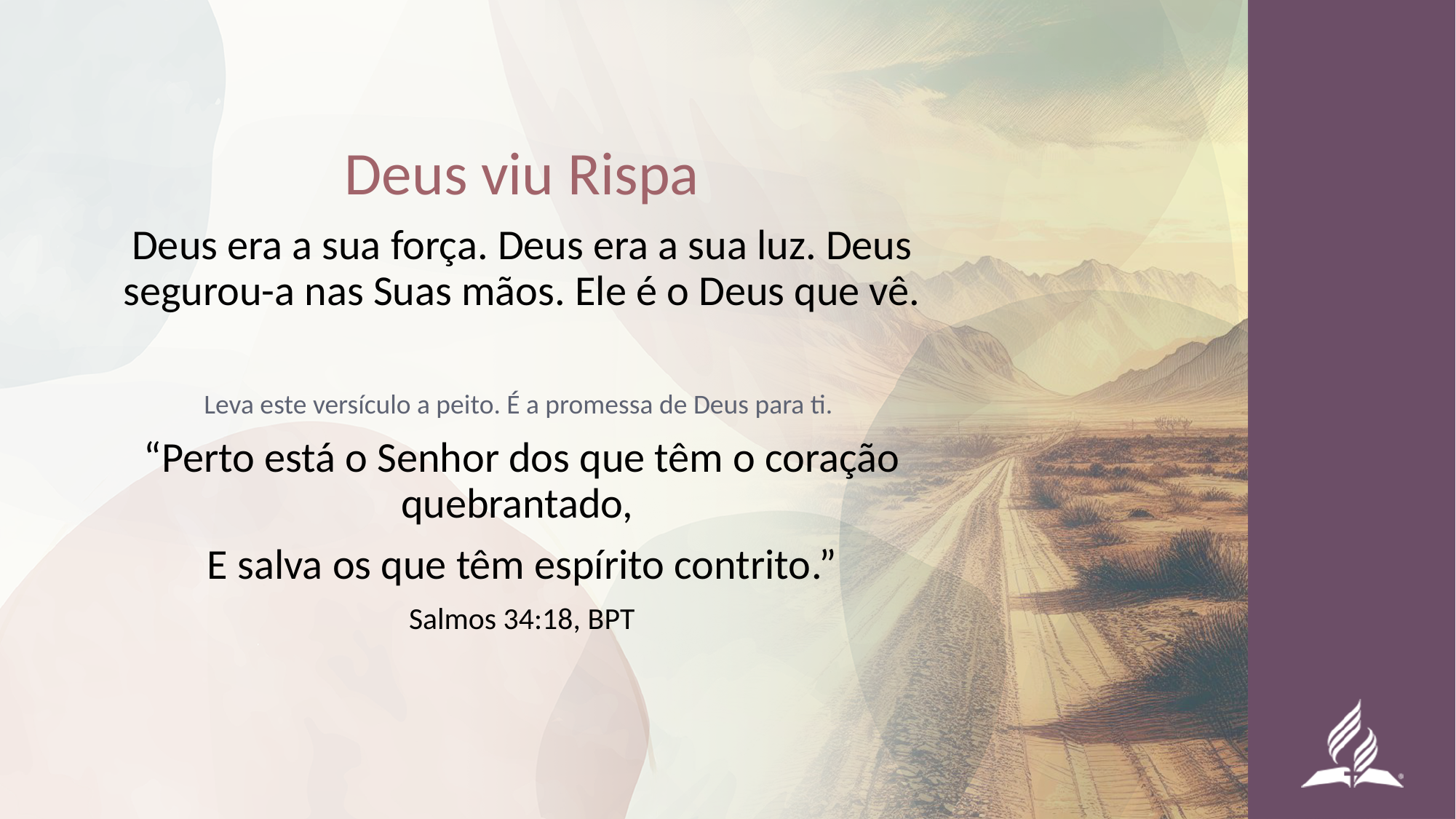

Deus viu Rispa
Deus era a sua força. Deus era a sua luz. Deus segurou-a nas Suas mãos. Ele é o Deus que vê.

Leva este versículo a peito. É a promessa de Deus para ti.
“Perto está o Senhor dos que têm o coração quebrantado,
E salva os que têm espírito contrito.”
Salmos 34:18, BPT